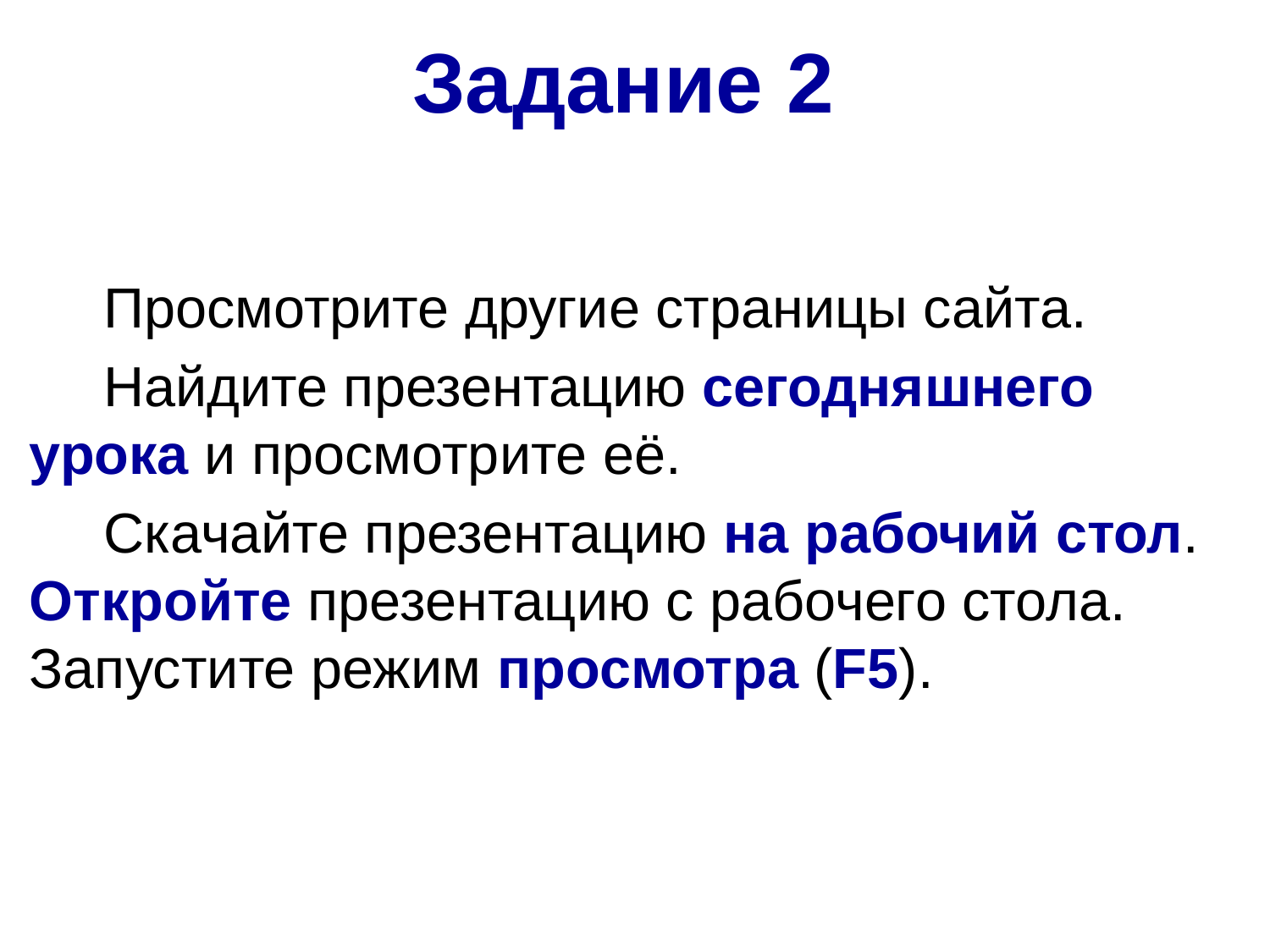

# Задание 2
Просмотрите другие страницы сайта.
Найдите презентацию сегодняшнего урока и просмотрите её.
Скачайте презентацию на рабочий стол. Откройте презентацию с рабочего стола. Запустите режим просмотра (F5).